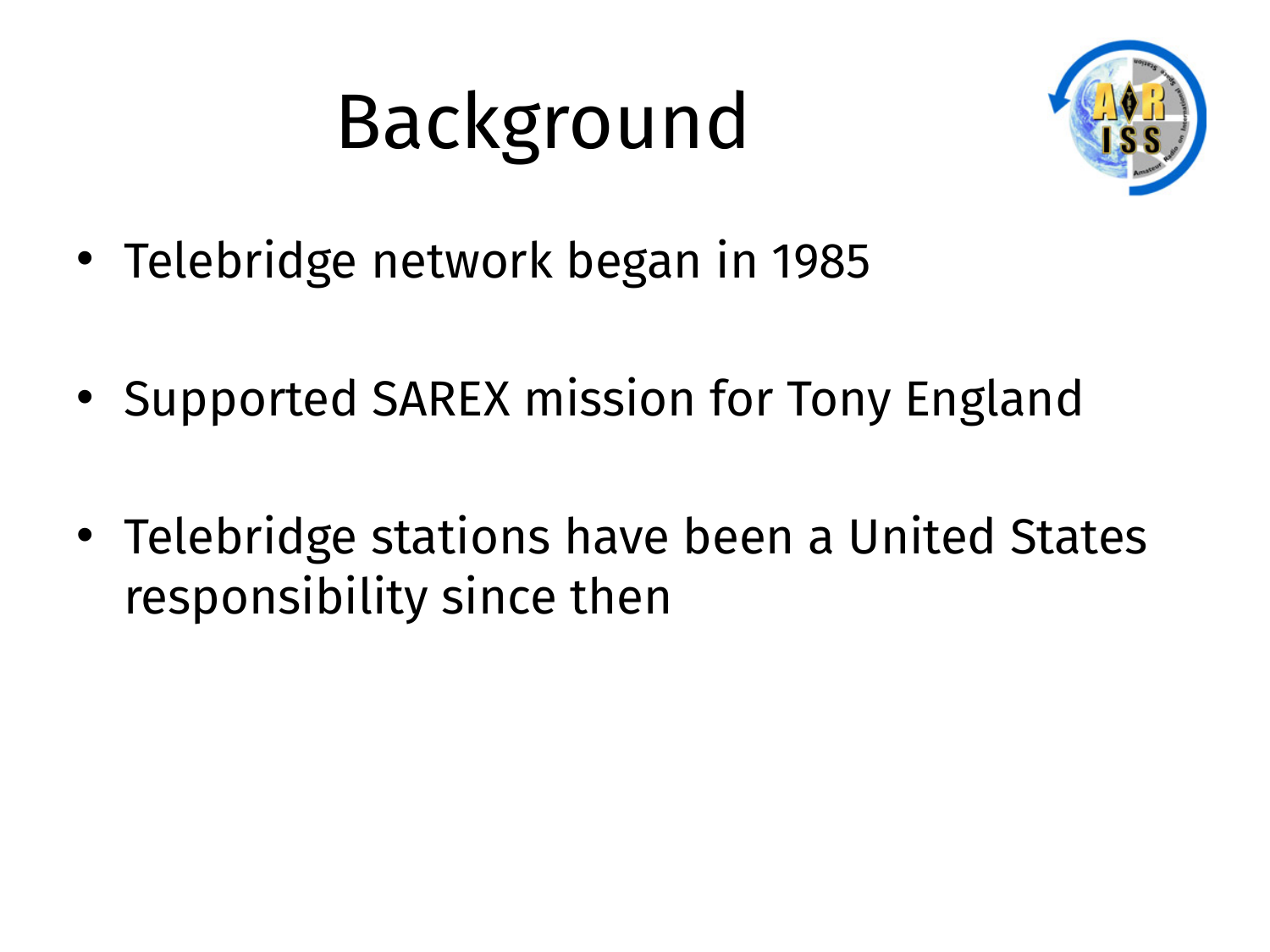

# Background
Telebridge network began in 1985

Supported SAREX mission for Tony England

Telebridge stations have been a United States responsibility since then